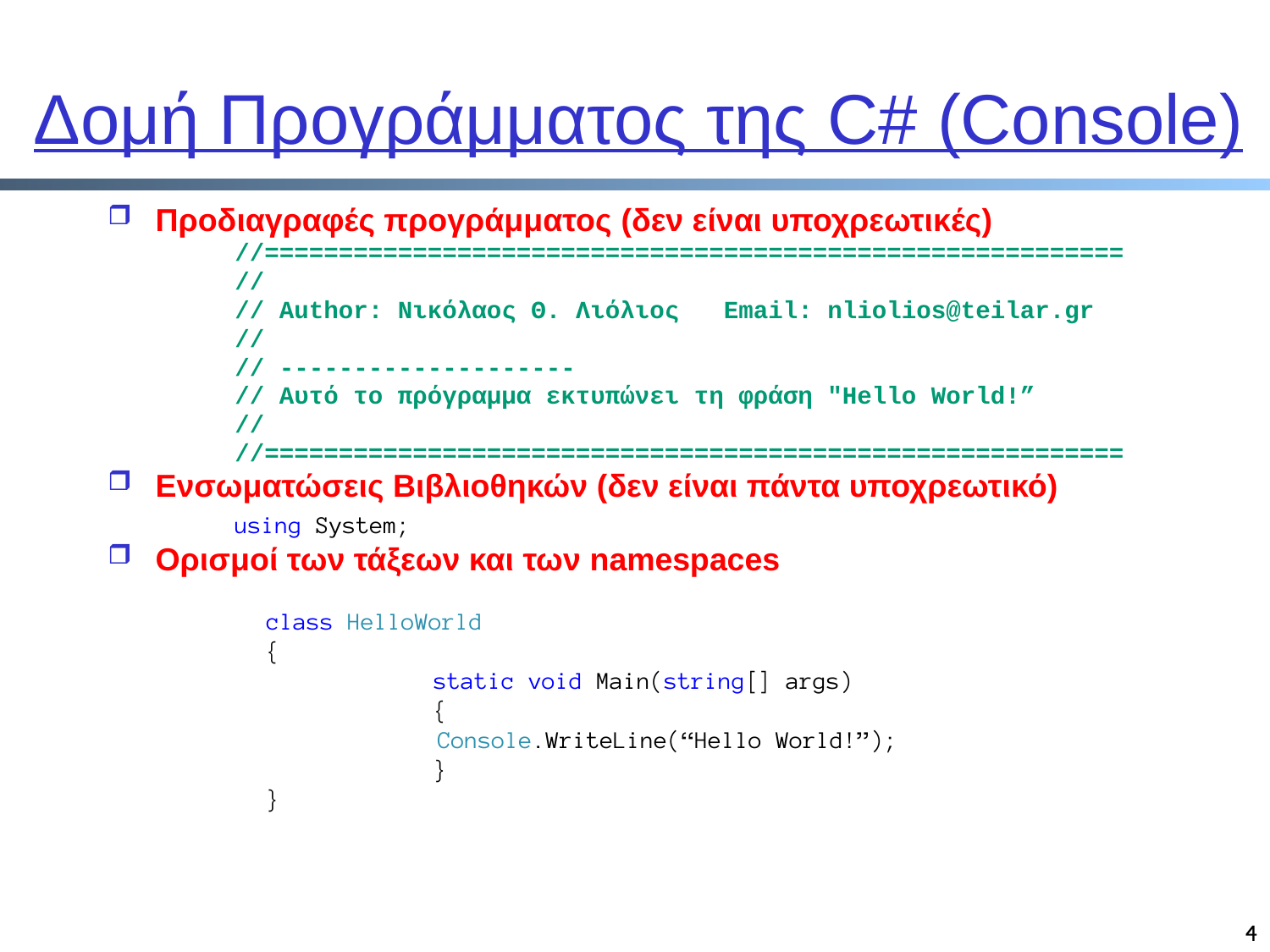

Δομή Προγράμματος της C# (Console)
Προδιαγραφές προγράμματος (δεν είναι υποχρεωτικές)
//==========================================================
//
// Author: Νικόλαος Θ. Λιόλιος   Email: nliolios@teilar.gr
//
// --------------------
// Αυτό το πρόγραμμα εκτυπώνει τη φράση "Hello World!”
//
//==========================================================
Ενσωματώσεις Βιβλιοθηκών (δεν είναι πάντα υποχρεωτικό)
	using System;
Ορισμοί των τάξεων και των namespaces

	class HelloWorld
	{
    	   static void Main(string[] args)
   	   {
               Console.WriteLine(“Hello World!”);
    	   }
	}
4